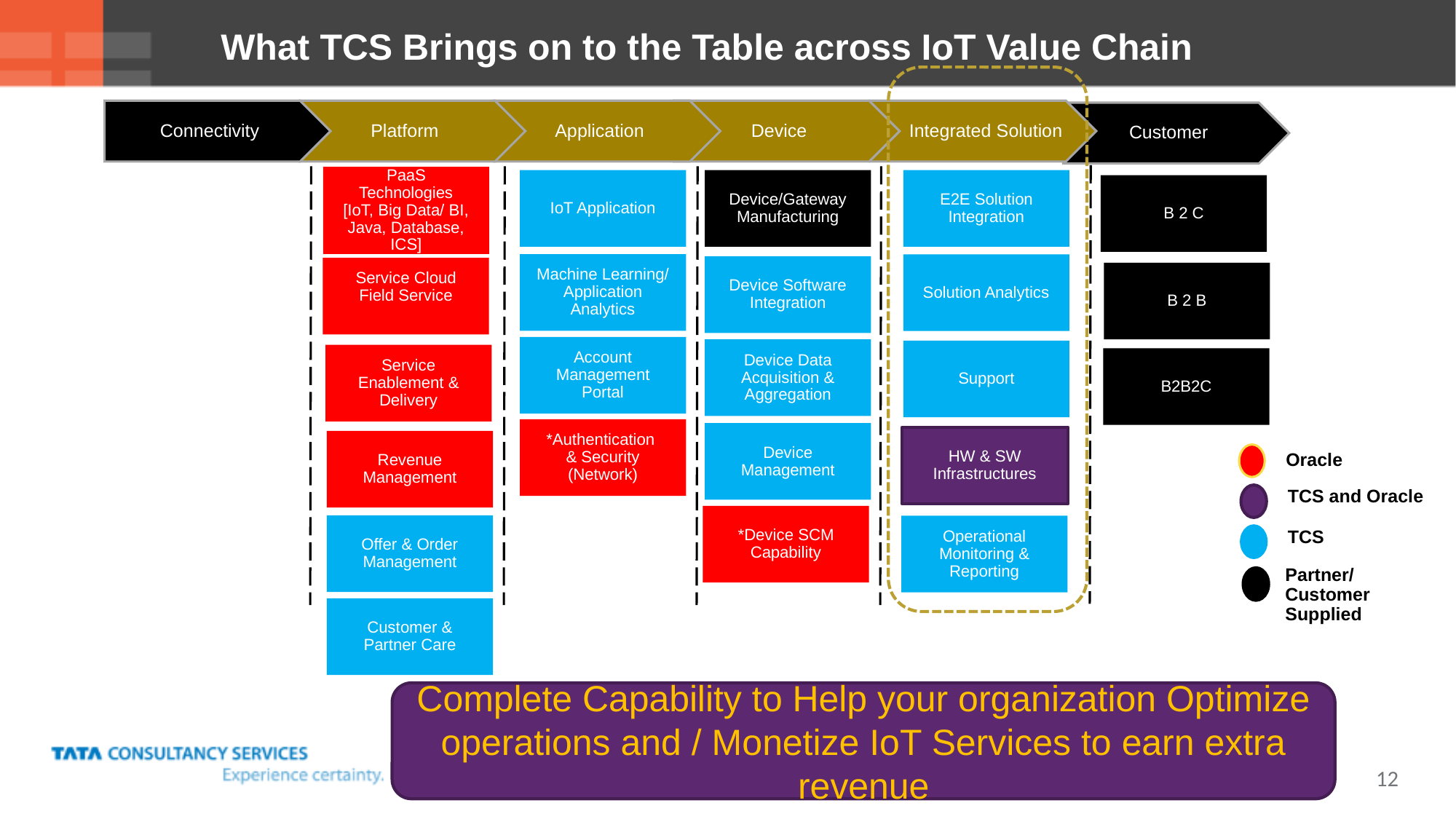

# What TCS Brings on to the Table across IoT Value Chain

Connectivity
Platform
Application
Device
    Integrated Solution
Customer
PaaS Technologies
[IoT, Big Data/ BI, Java, Database, ICS]
IoT Application
Device/Gateway Manufacturing
E2E Solution Integration
Machine Learning/
Application Analytics
Solution Analytics
Device Software Integration
Service Cloud
Field Service

Account Management Portal
Device Data Acquisition & Aggregation
Support
Device Management

TCS and Oracle

TCS
Partner/Customer Supplied

B 2 C
B 2 B
Service Enablement & Delivery
*Authentication
& Security
(Network)
HW & SW Infrastructures
Revenue Management
*Device SCM Capability
Offer & Order Management
Operational Monitoring & Reporting
Customer & Partner Care
B2B2C

Oracle
Complete Capability to Help your organization Optimize operations and / Monetize IoT Services to earn extra revenue